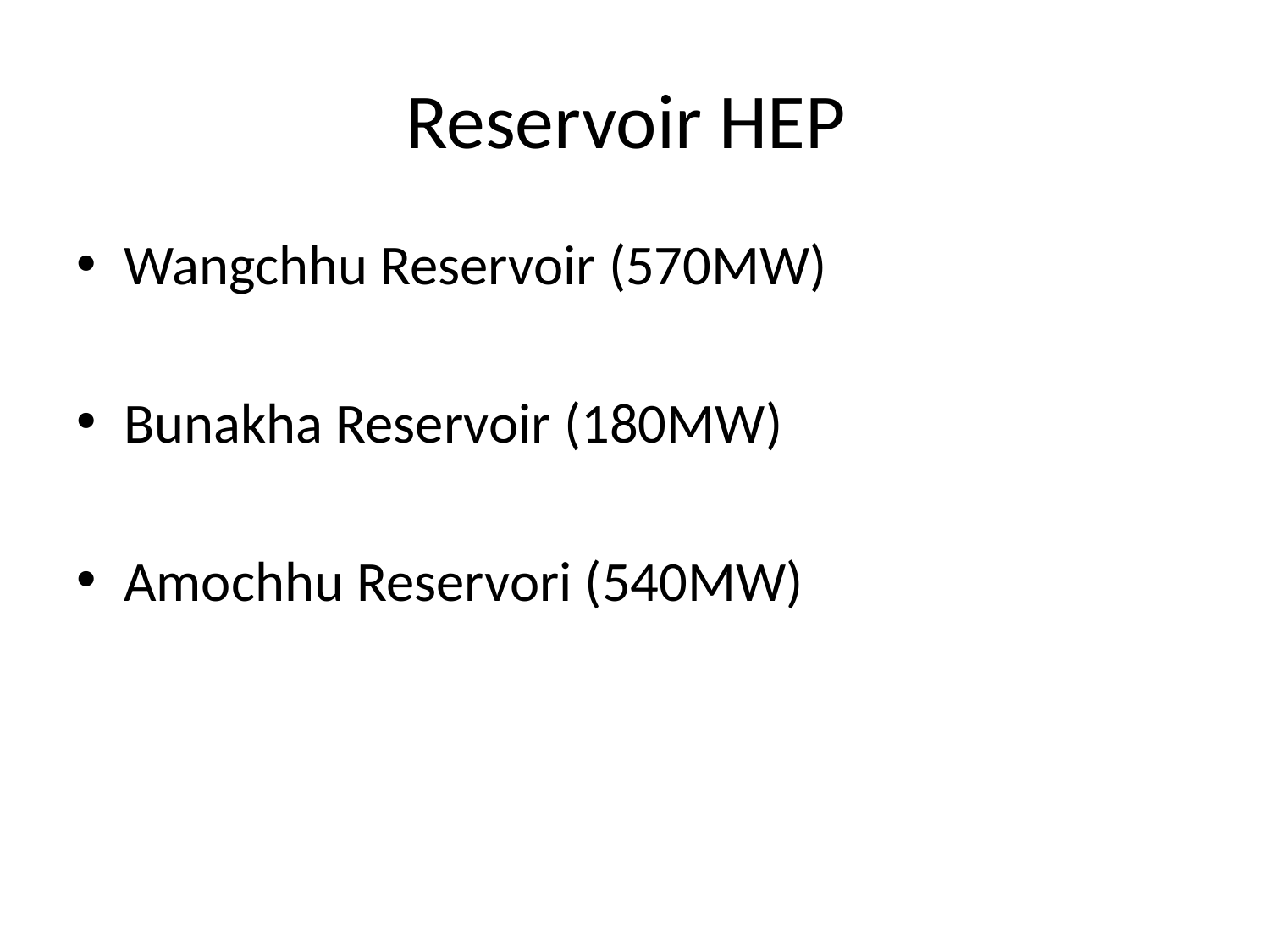

# Reservoir HEP
Wangchhu Reservoir (570MW)

Bunakha Reservoir (180MW)

Amochhu Reservori (540MW)